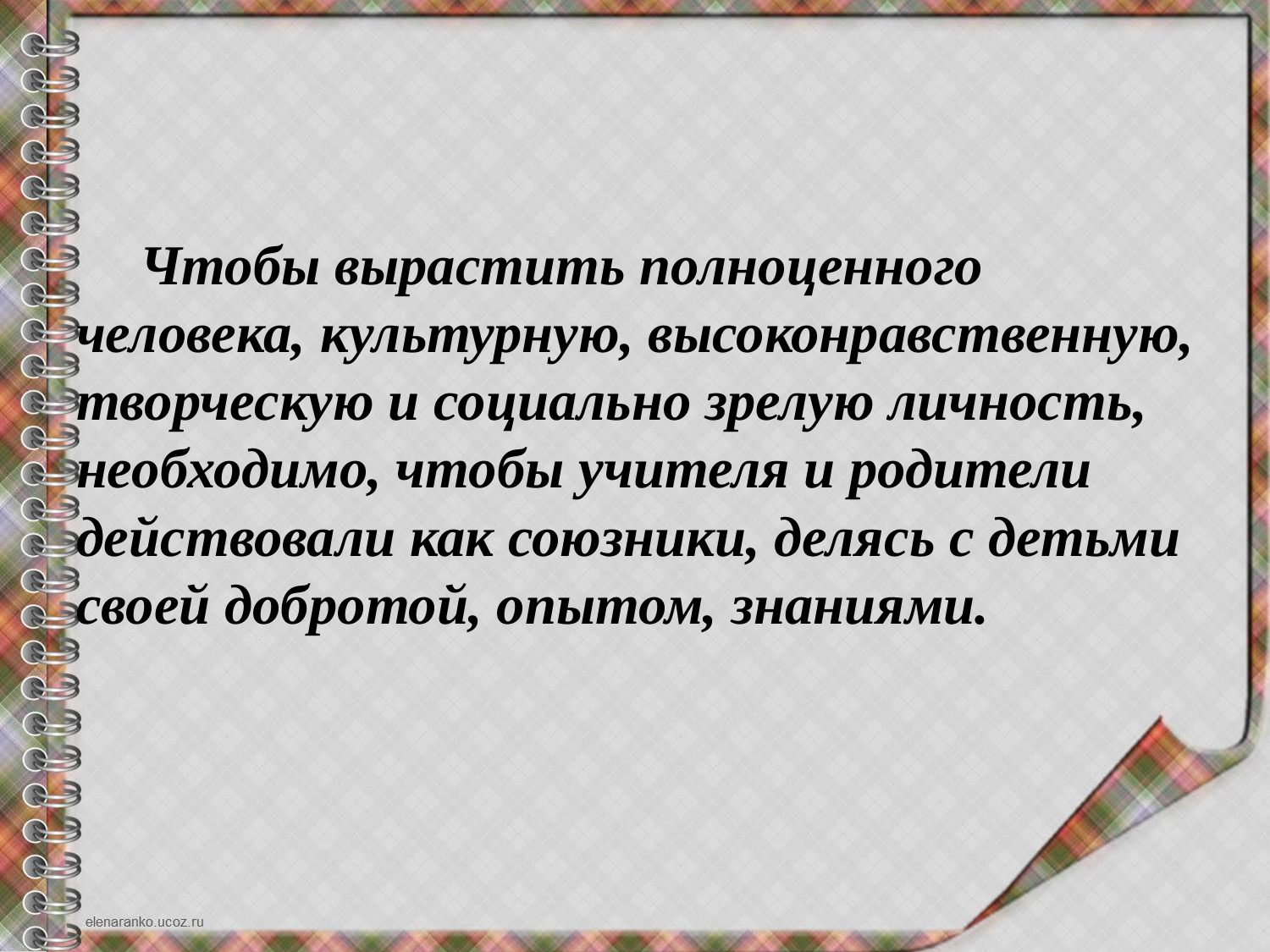

#
Чтобы вырастить полноценного человека, культурную, высоконравственную, творческую и социально зрелую личность, необходимо, чтобы учителя и родители действовали как союзники, делясь с детьми своей добротой, опытом, знаниями.